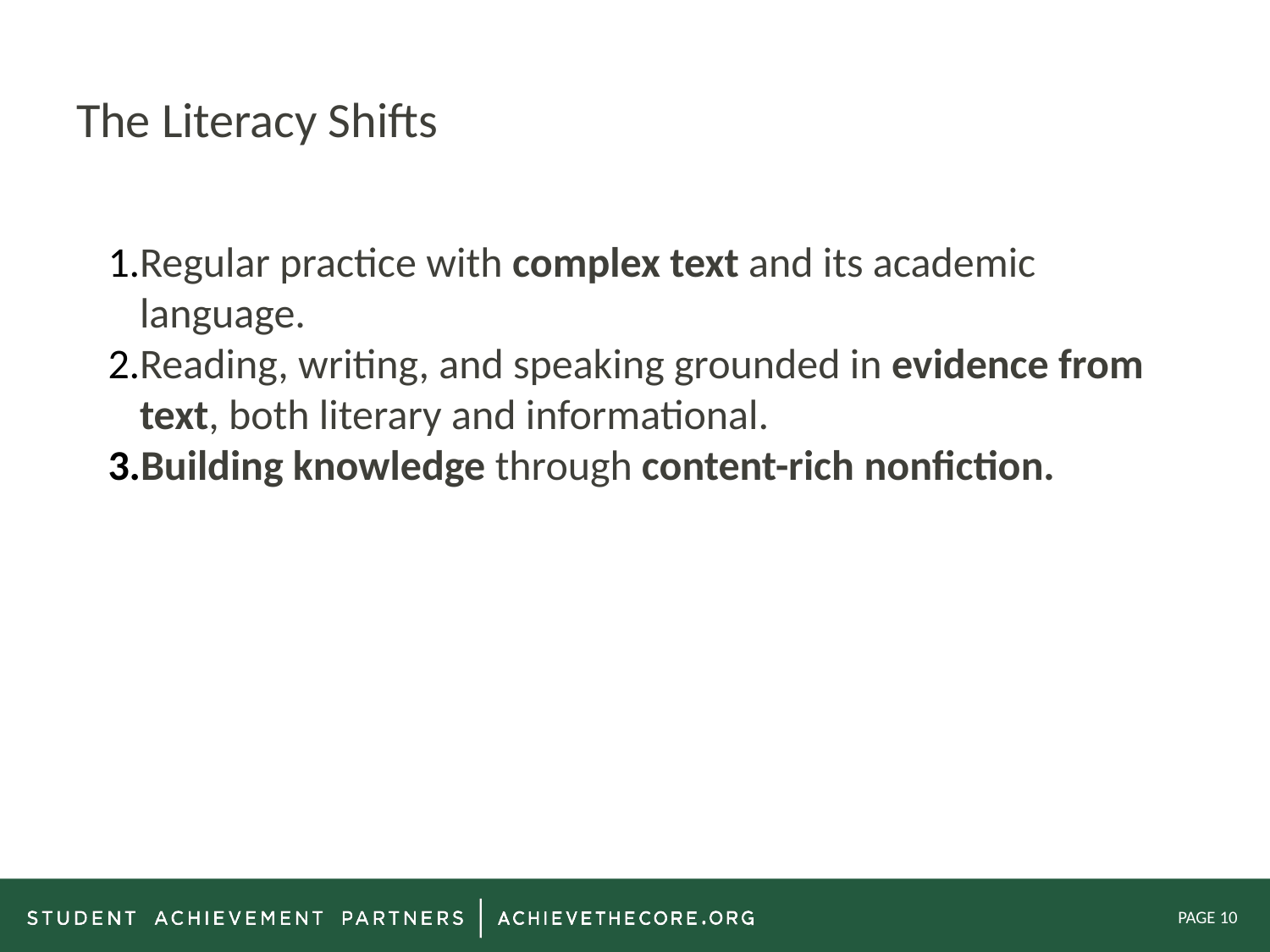

# The Literacy Shifts
Regular practice with complex text and its academic language.
Reading, writing, and speaking grounded in evidence from text, both literary and informational.
Building knowledge through content-rich nonfiction.